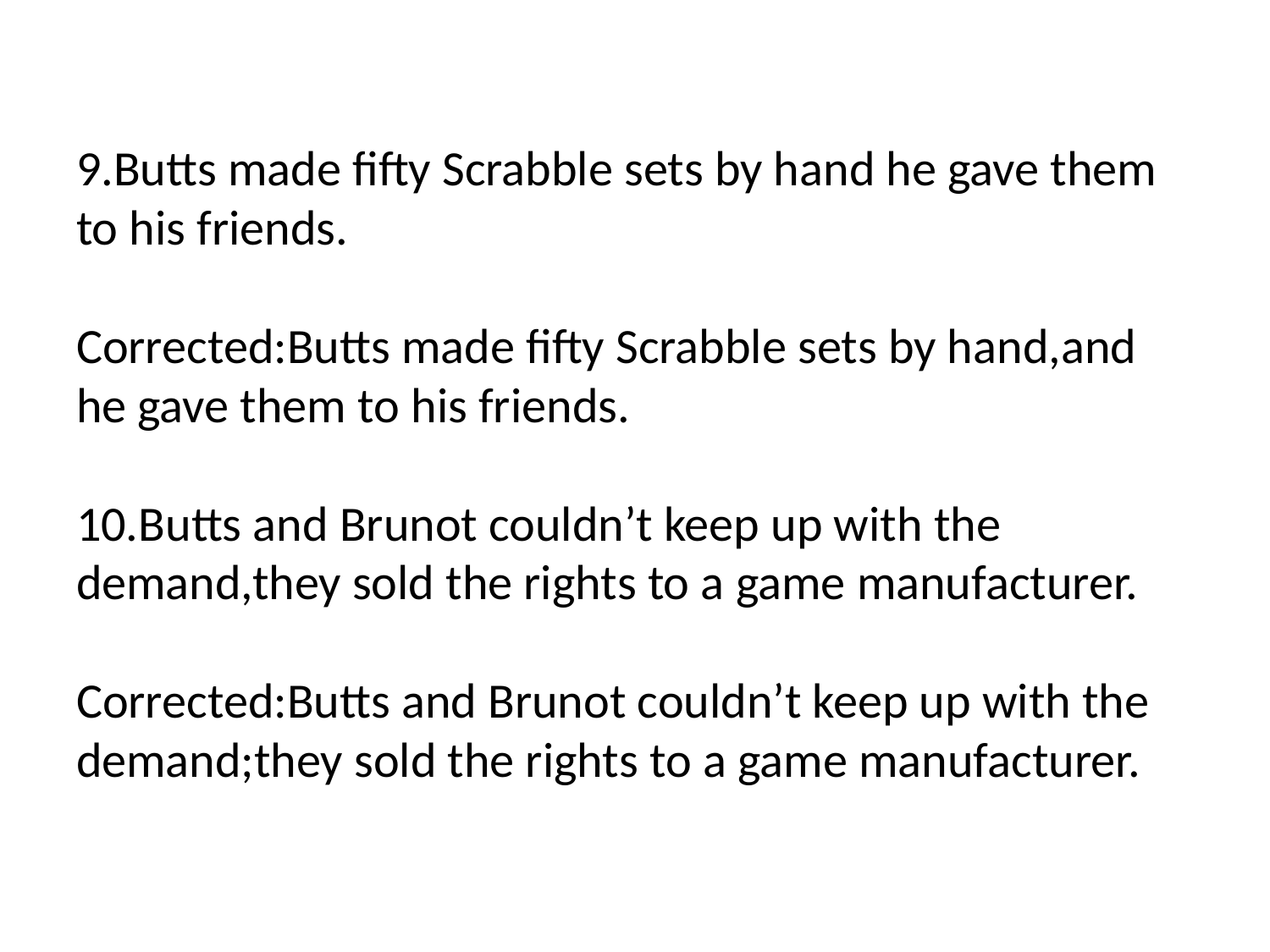

# 9.Butts made fifty Scrabble sets by hand he gave them to his friends. Corrected:Butts made fifty Scrabble sets by hand,and he gave them to his friends. 10.Butts and Brunot couldn’t keep up with the demand,they sold the rights to a game manufacturer. Corrected:Butts and Brunot couldn’t keep up with the demand;they sold the rights to a game manufacturer.